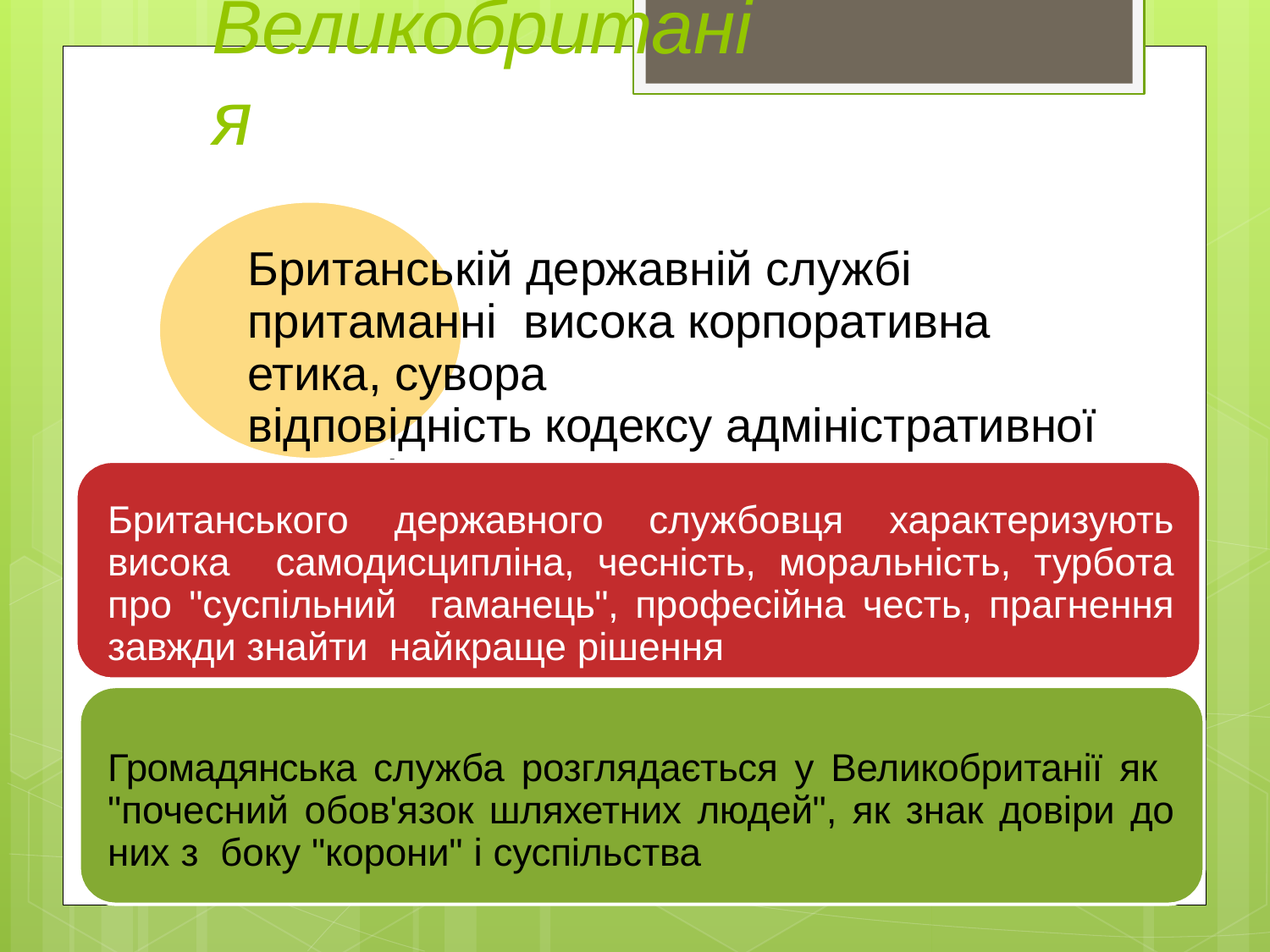

# Великобританія

Британській державній службі притаманні  висока корпоративна етика, сувора
відповідність кодексу адміністративної моралі

Британського державного службовця характеризують висока  самодисципліна, чесність, моральність, турбота про "суспільний  гаманець", професійна честь, прагнення завжди знайти  найкраще рішення

Громадянська служба розглядається у Великобританії як  "почесний обов'язок шляхетних людей", як знак довіри до них з  боку "корони" і суспільства